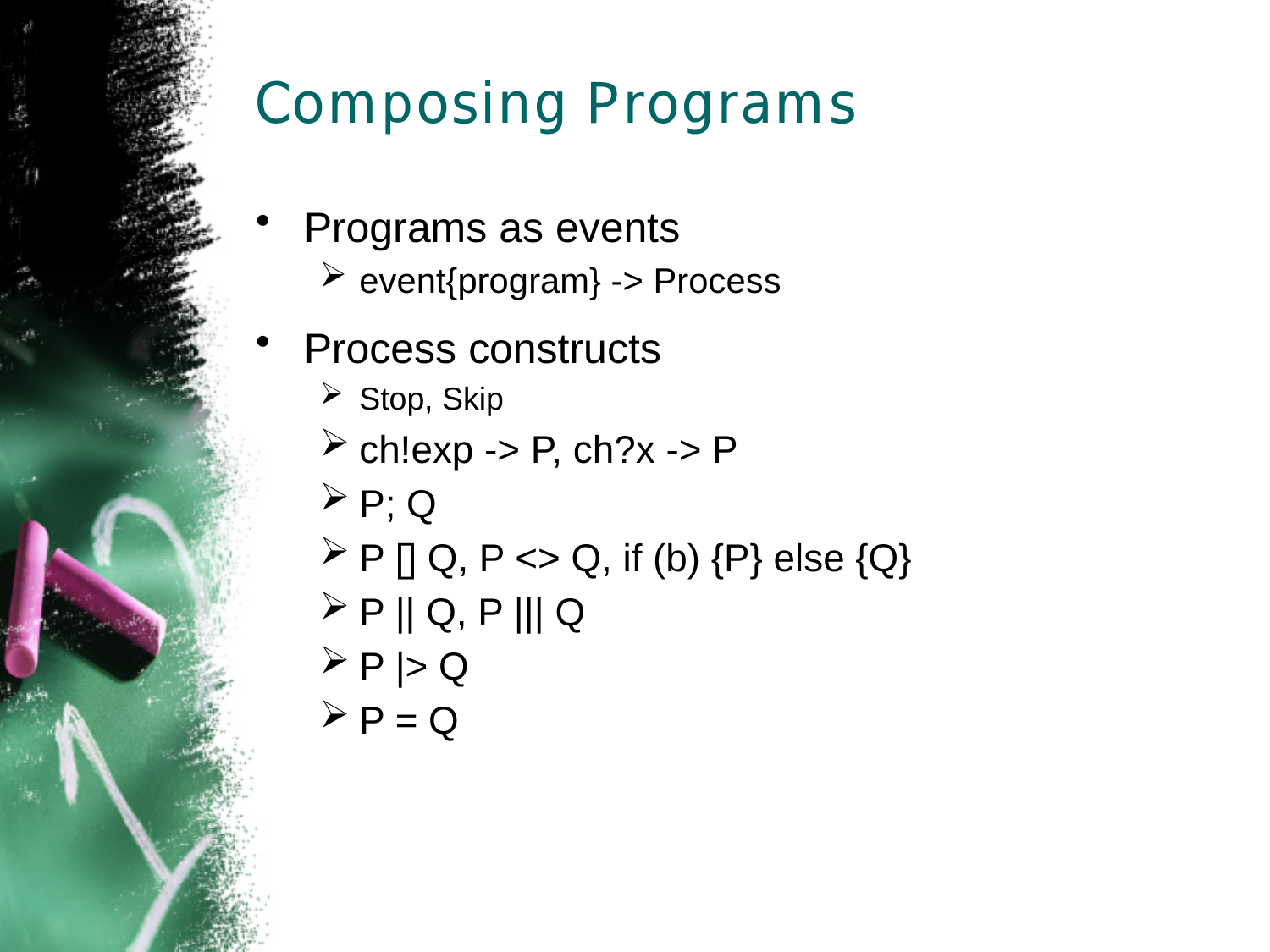

# Composing Programs
Programs as events
event{program} -> Process
Process constructs
Stop, Skip
ch!exp -> P, ch?x -> P
P; Q
P [] Q, P <> Q, if (b) {P} else {Q}
P || Q, P ||| Q
P |> Q
P = Q